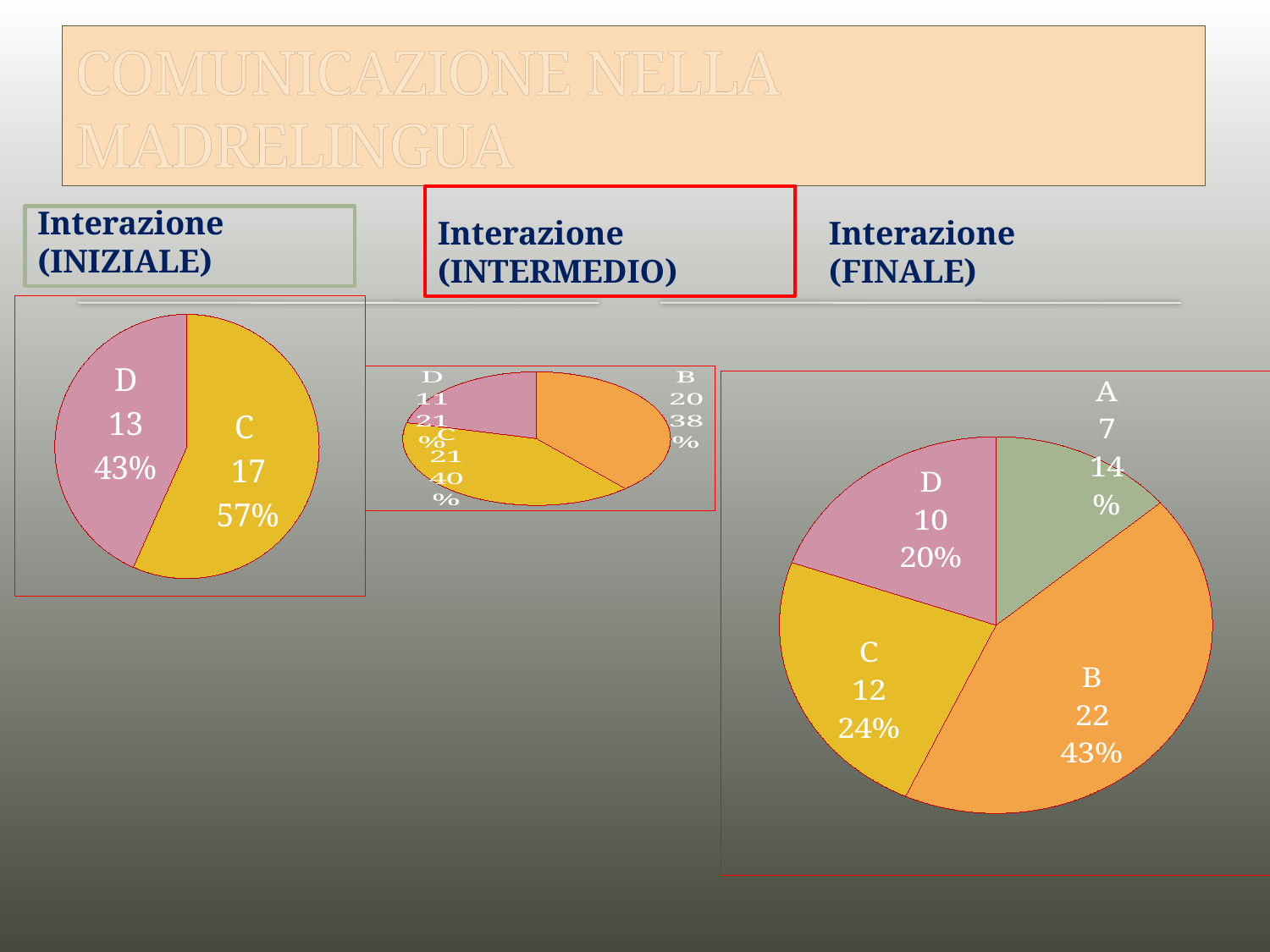

# COMUNICAZIONE NELLA MADRELINGUA
Interazione
(INTERMEDIO)
Interazione
(FINALE)
Interazione
(INIZIALE)

### Chart

| Category | 1 |
|---|---|
| A | 0.0 |
| B | 0.0 |
| C  | 17.0 |
| D | 13.0 |

### Chart

| Category | 1 |
|---|---|
| A | 0.0 |
| B | 20.0 |
| C | 21.0 |
| D | 11.0 |

### Chart

| Category | 1 |
|---|---|
| A | 7.0 |
| B | 22.0 |
| C | 12.0 |
| D | 10.0 |